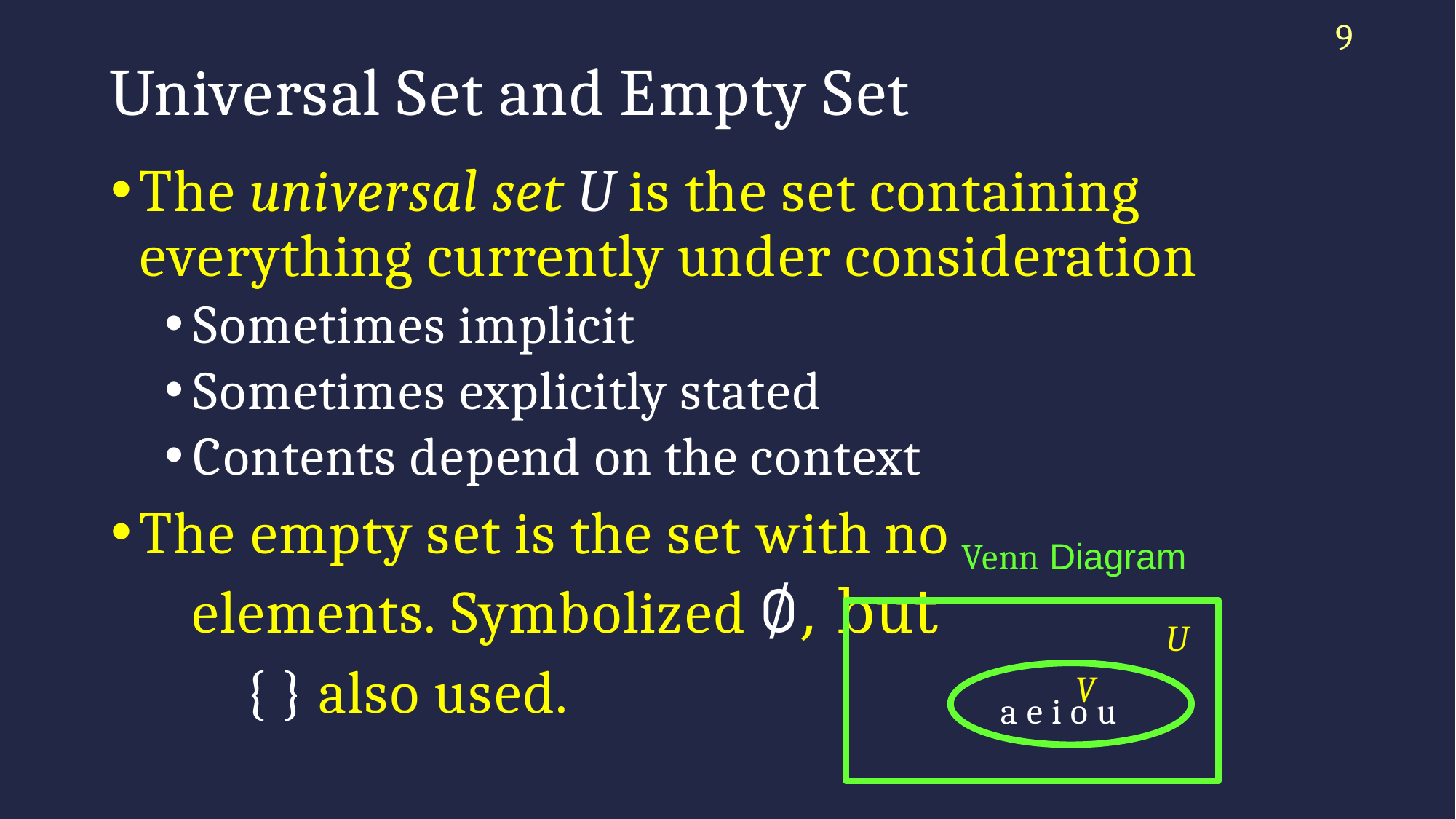

9
# Universal Set and Empty Set
The universal set U is the set containing everything currently under consideration
Sometimes implicit
Sometimes explicitly stated
Contents depend on the context
The empty set is the set with no
      elements. Symbolized ∅, but
       { } also used.
Venn Diagram

U
V

   a e i o u